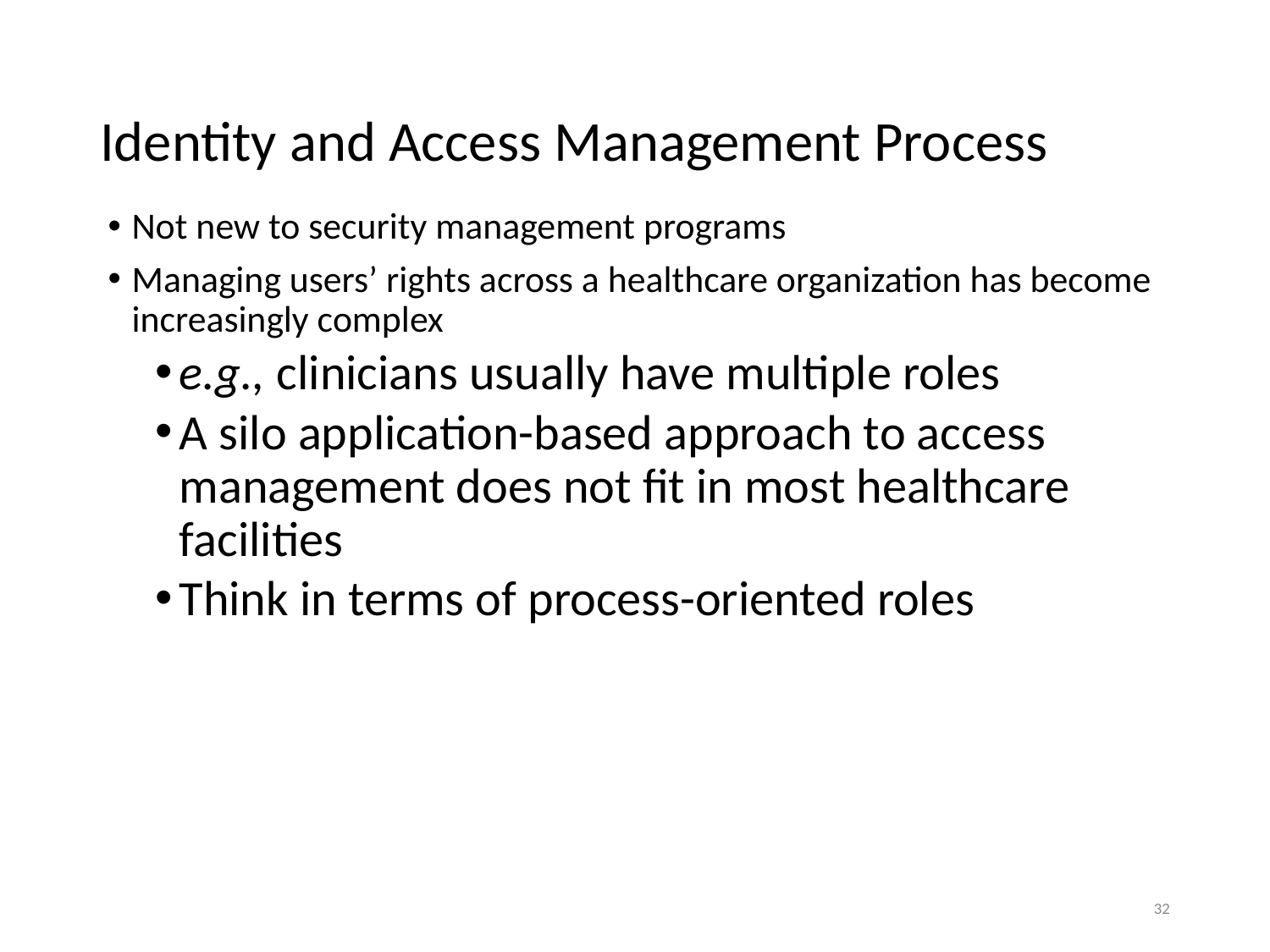

# Identity and Access Management Process
Not new to security management programs
Managing users’ rights across a healthcare organization has become increasingly complex
e.g., clinicians usually have multiple roles
A silo application-based approach to access management does not fit in most healthcare facilities
Think in terms of process-oriented roles
32